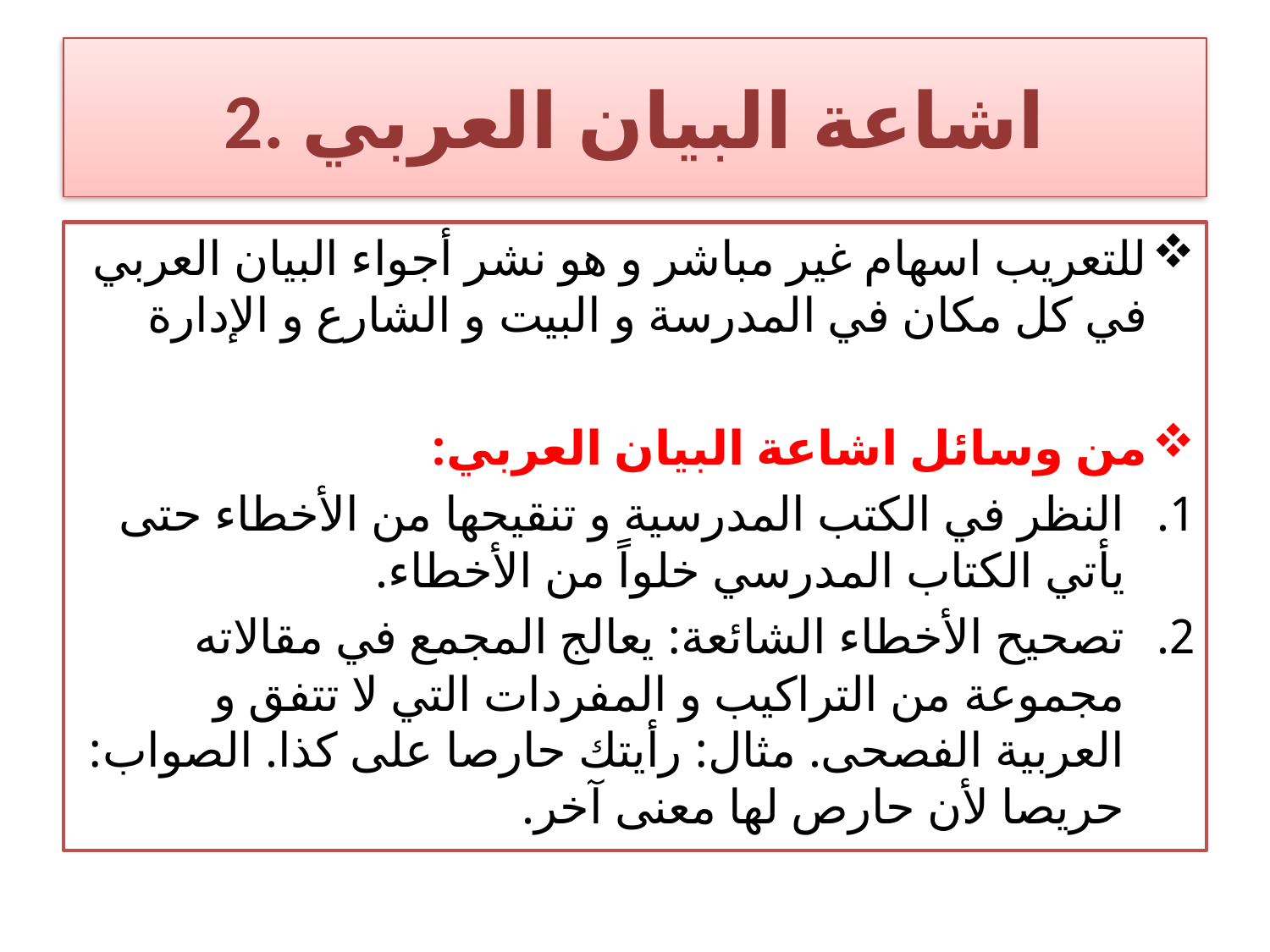

# 2. اشاعة البيان العربي
للتعريب اسهام غير مباشر و هو نشر أجواء البيان العربي في كل مكان في المدرسة و البيت و الشارع و الإدارة

من وسائل اشاعة البيان العربي:
النظر في الكتب المدرسية و تنقيحها من الأخطاء حتى يأتي الكتاب المدرسي خلواً من الأخطاء.
تصحيح الأخطاء الشائعة: يعالج المجمع في مقالاته مجموعة من التراكيب و المفردات التي لا تتفق و العربية الفصحى. مثال: رأيتك حارصا على كذا. الصواب: حريصا لأن حارص لها معنى آخر.